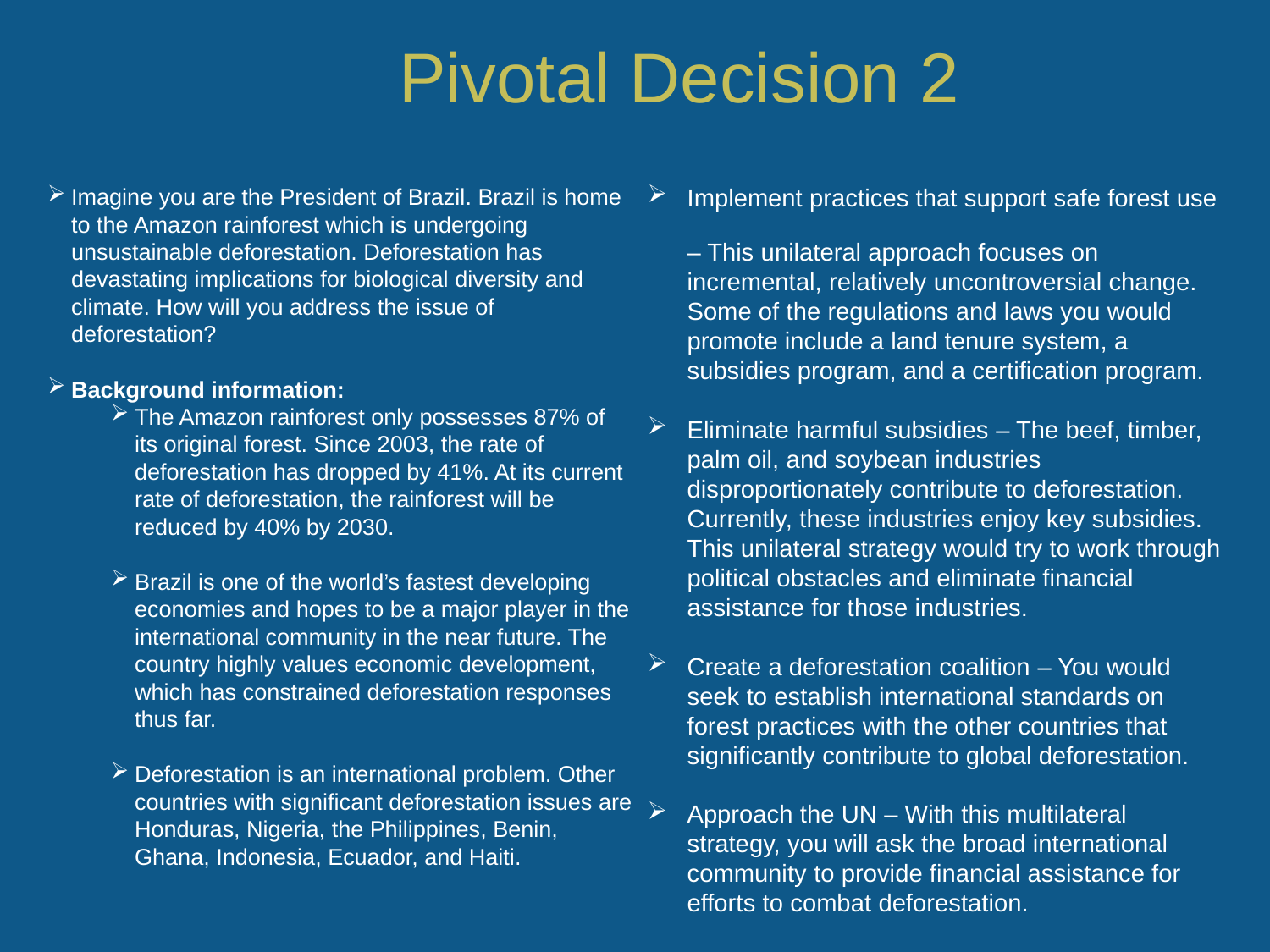

Imagine you are the President of Brazil. Brazil is home to the Amazon rainforest which is undergoing unsustainable deforestation. Deforestation has devastating implications for biological diversity and climate. How will you address the issue of deforestation?

Background information:
The Amazon rainforest only possesses 87% of its original forest. Since 2003, the rate of deforestation has dropped by 41%. At its current rate of deforestation, the rainforest will be reduced by 40% by 2030.

Brazil is one of the world’s fastest developing economies and hopes to be a major player in the international community in the near future. The country highly values economic development, which has constrained deforestation responses thus far.

Deforestation is an international problem. Other countries with significant deforestation issues are Honduras, Nigeria, the Philippines, Benin, Ghana, Indonesia, Ecuador, and Haiti.
Implement practices that support safe forest use – This unilateral approach focuses on incremental, relatively uncontroversial change. Some of the regulations and laws you would promote include a land tenure system, a subsidies program, and a certification program.

Eliminate harmful subsidies – The beef, timber, palm oil, and soybean industries disproportionately contribute to deforestation. Currently, these industries enjoy key subsidies. This unilateral strategy would try to work through political obstacles and eliminate financial assistance for those industries.

Create a deforestation coalition – You would seek to establish international standards on forest practices with the other countries that significantly contribute to global deforestation.

Approach the UN – With this multilateral strategy, you will ask the broad international community to provide financial assistance for efforts to combat deforestation.